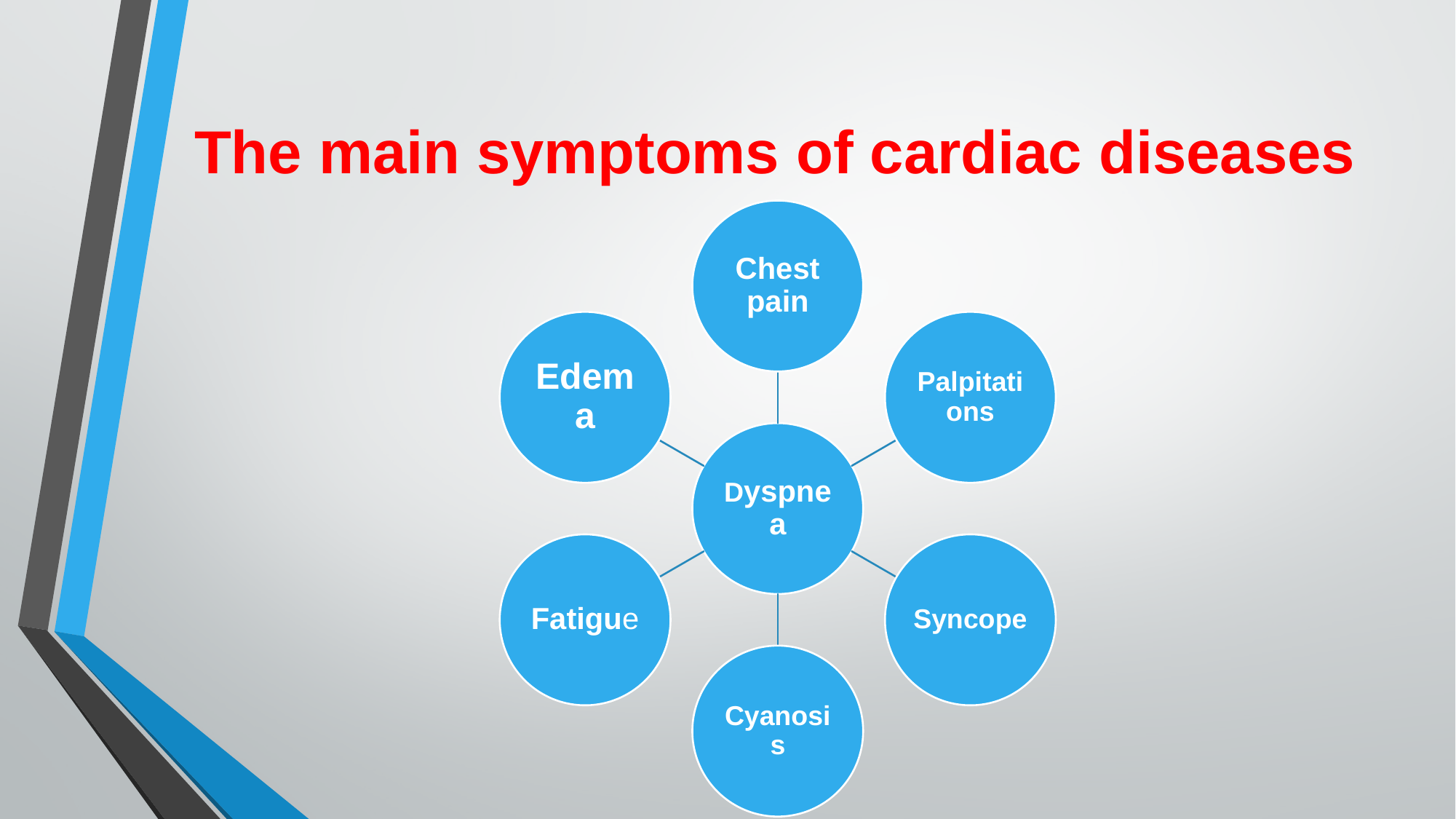

# The main symptoms of cardiac diseases
Dyspnea

Chest pain

Palpitations

Syncope

Cyanosis

Fatigue

Edema